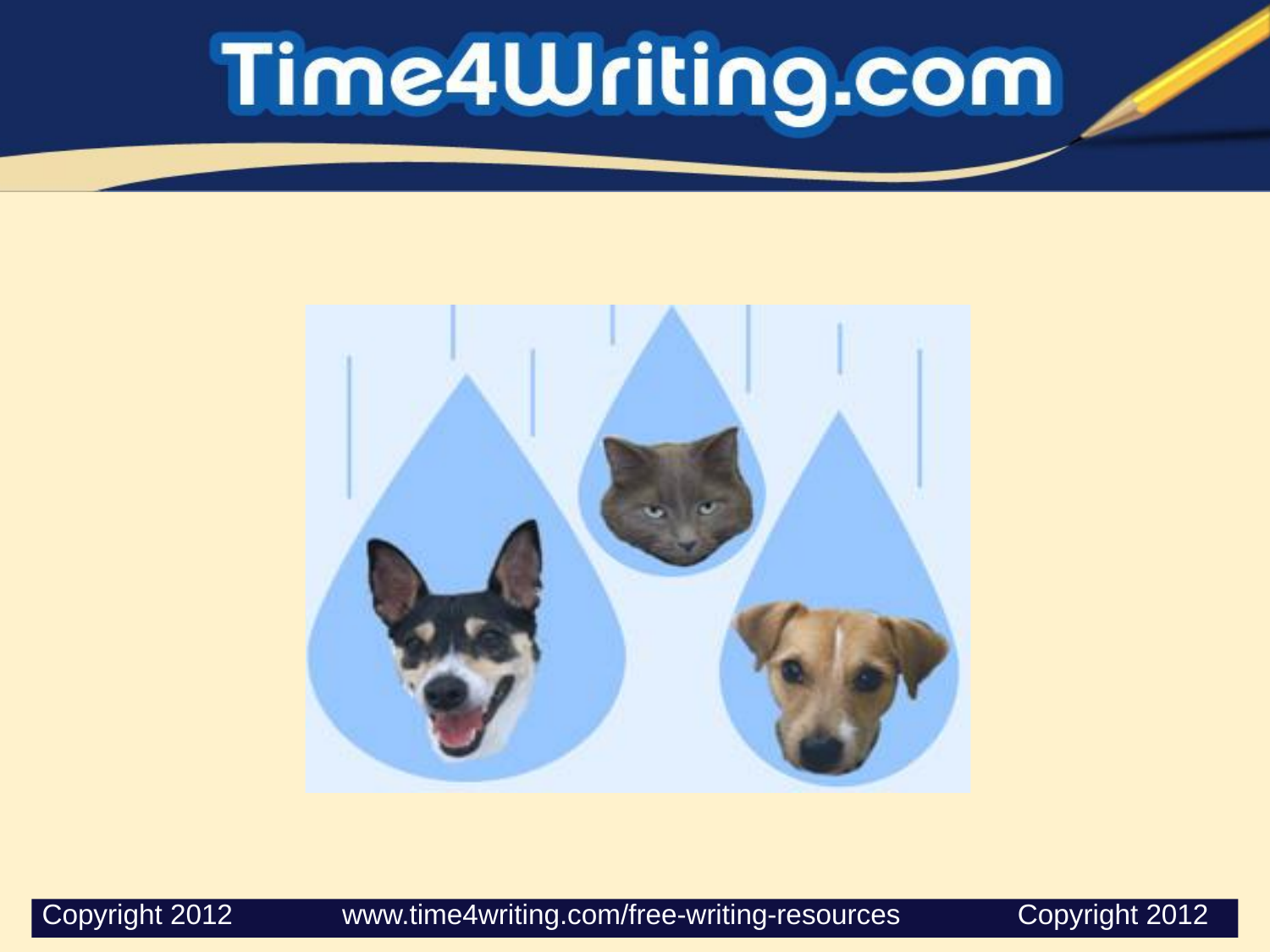

Copyright 2012              www.time4writing.com/free-writing-resources               Copyright 2012